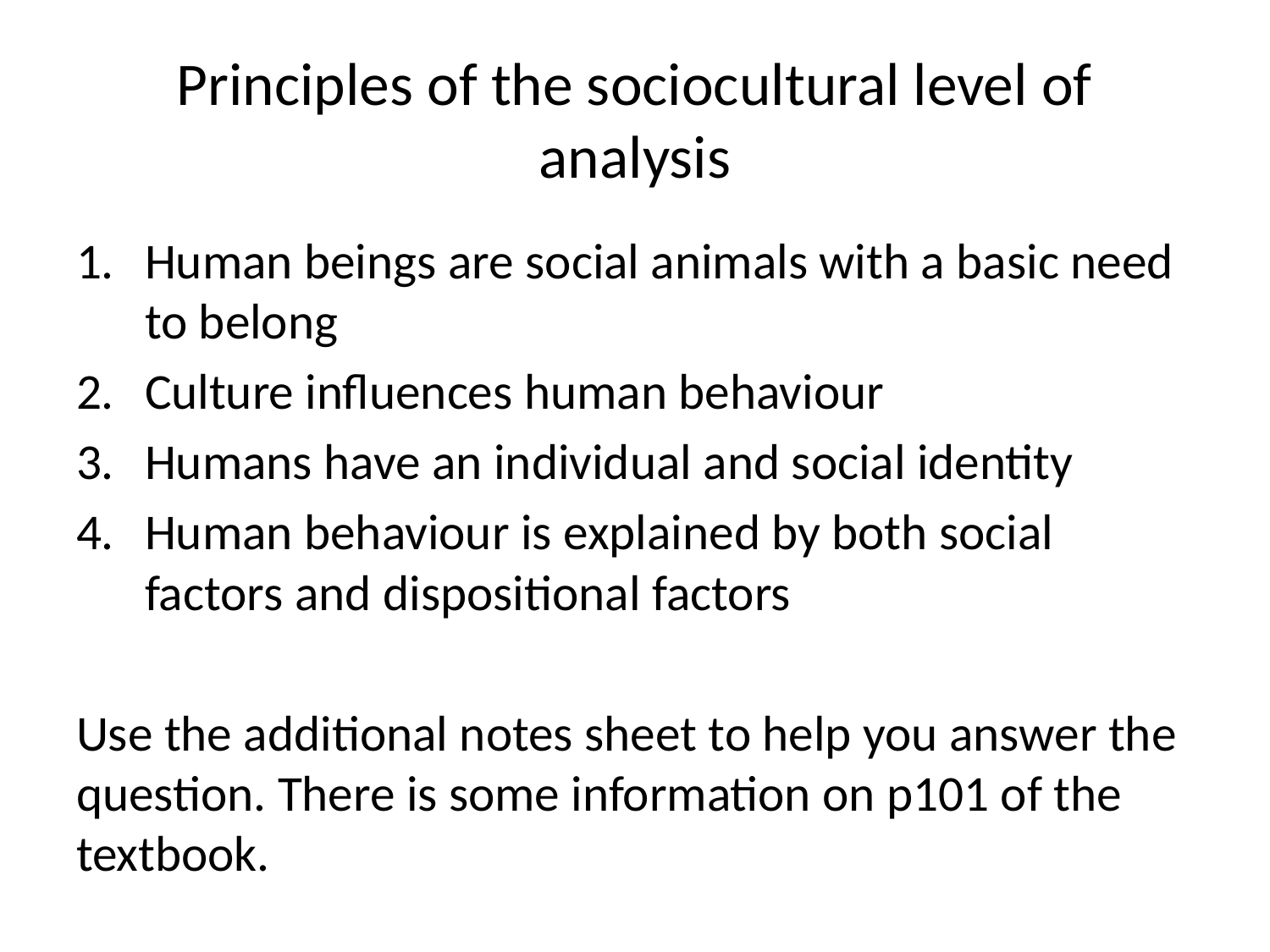

# Principles of the sociocultural level of analysis
Human beings are social animals with a basic need to belong
Culture influences human behaviour
Humans have an individual and social identity
Human behaviour is explained by both social factors and dispositional factors

Use the additional notes sheet to help you answer the question. There is some information on p101 of the textbook.